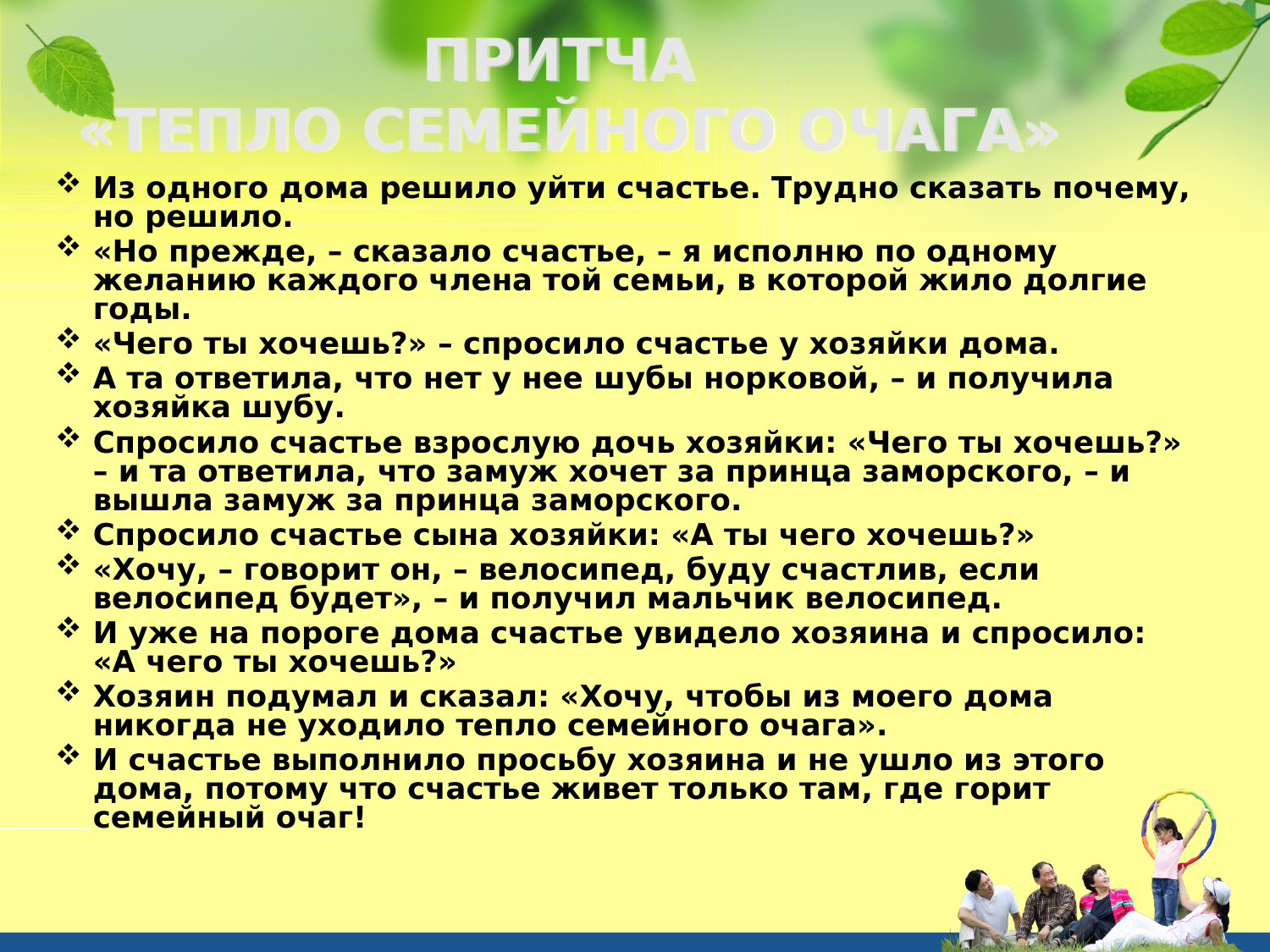

Из одного дома решило уйти счастье. Трудно сказать почему, но решило.
«Но прежде, – сказало счастье, – я исполню по одному желанию каждого члена той семьи, в которой жило долгие годы.
«Чего ты хочешь?» – спросило счастье у хозяйки дома.
А та ответила, что нет у нее шубы норковой, – и получила хозяйка шубу.
Спросило счастье взрослую дочь хозяйки: «Чего ты хочешь?» – и та ответила, что замуж хочет за принца заморского, – и вышла замуж за принца заморского.
Спросило счастье сына хозяйки: «А ты чего хочешь?»
«Хочу, – говорит он, – велосипед, буду счастлив, если велосипед будет», – и получил мальчик велосипед.
И уже на пороге дома счастье увидело хозяина и спросило: «А чего ты хочешь?»
Хозяин подумал и сказал: «Хочу, чтобы из моего дома никогда не уходило тепло семейного очага».
И счастье выполнило просьбу хозяина и не ушло из этого дома, потому что счастье живет только там, где горит семейный очаг!

Притча
«Тепло семейного очага»